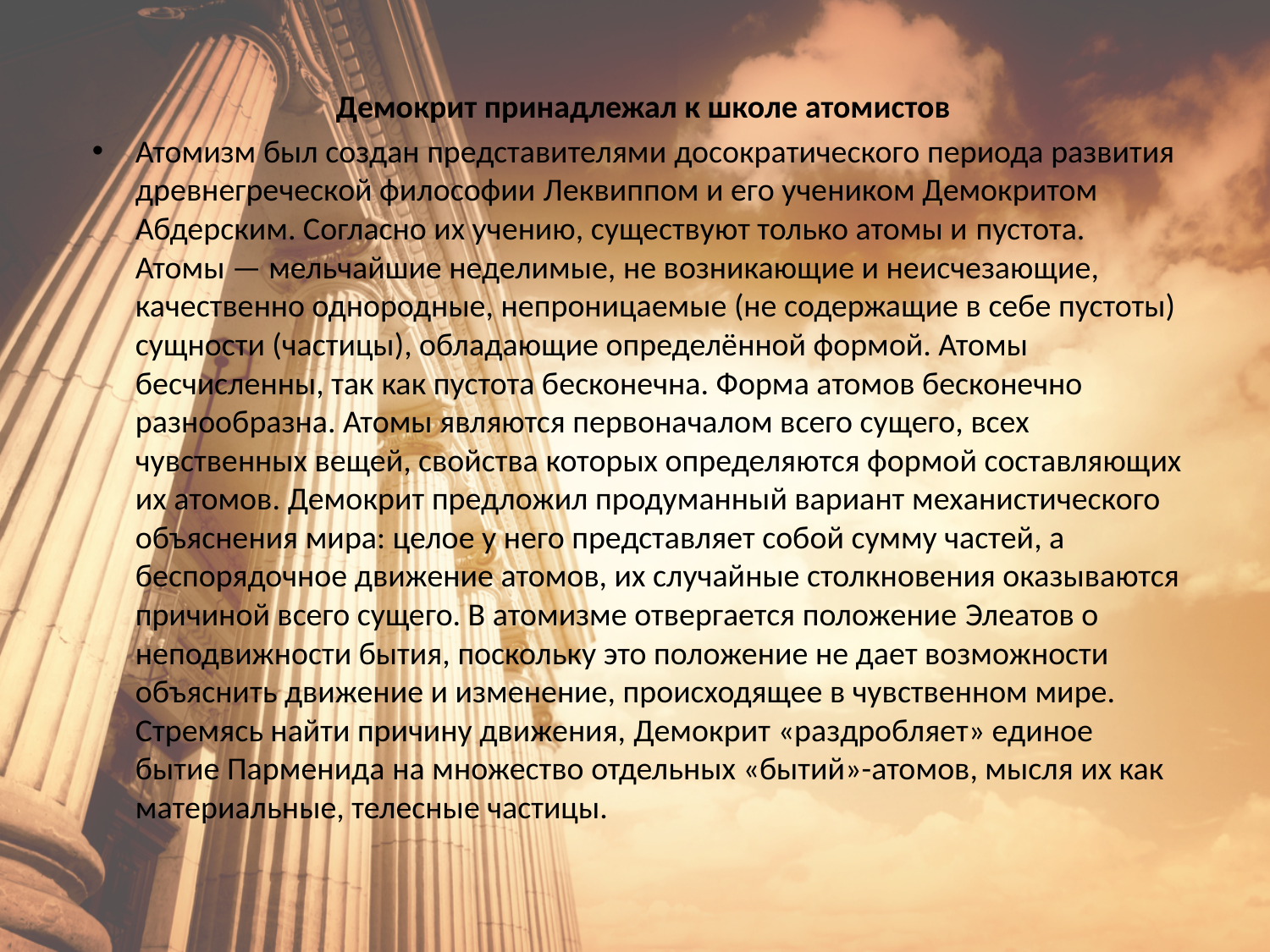

Демокрит принадлежал к школе атомистов
Атомизм был создан представителями досократического периода развития древнегреческой философии Леквиппом и его учеником Демокритом Абдерским. Согласно их учению, существуют только атомы и пустота. Атомы — мельчайшие неделимые, не возникающие и неисчезающие, качественно однородные, непроницаемые (не содержащие в себе пустоты) сущности (частицы), обладающие определённой формой. Атомы бесчисленны, так как пустота бесконечна. Форма атомов бесконечно разнообразна. Атомы являются первоначалом всего сущего, всех чувственных вещей, свойства которых определяются формой составляющих их атомов. Демокрит предложил продуманный вариант механистического объяснения мира: целое у него представляет собой сумму частей, а беспорядочное движение атомов, их случайные столкновения оказываются причиной всего сущего. В атомизме отвергается положение Элеатов о неподвижности бытия, поскольку это положение не дает возможности объяснить движение и изменение, происходящее в чувственном мире. Стремясь найти причину движения, Демокрит «раздробляет» единое бытие Парменида на множество отдельных «бытий»-атомов, мысля их как материальные, телесные частицы.